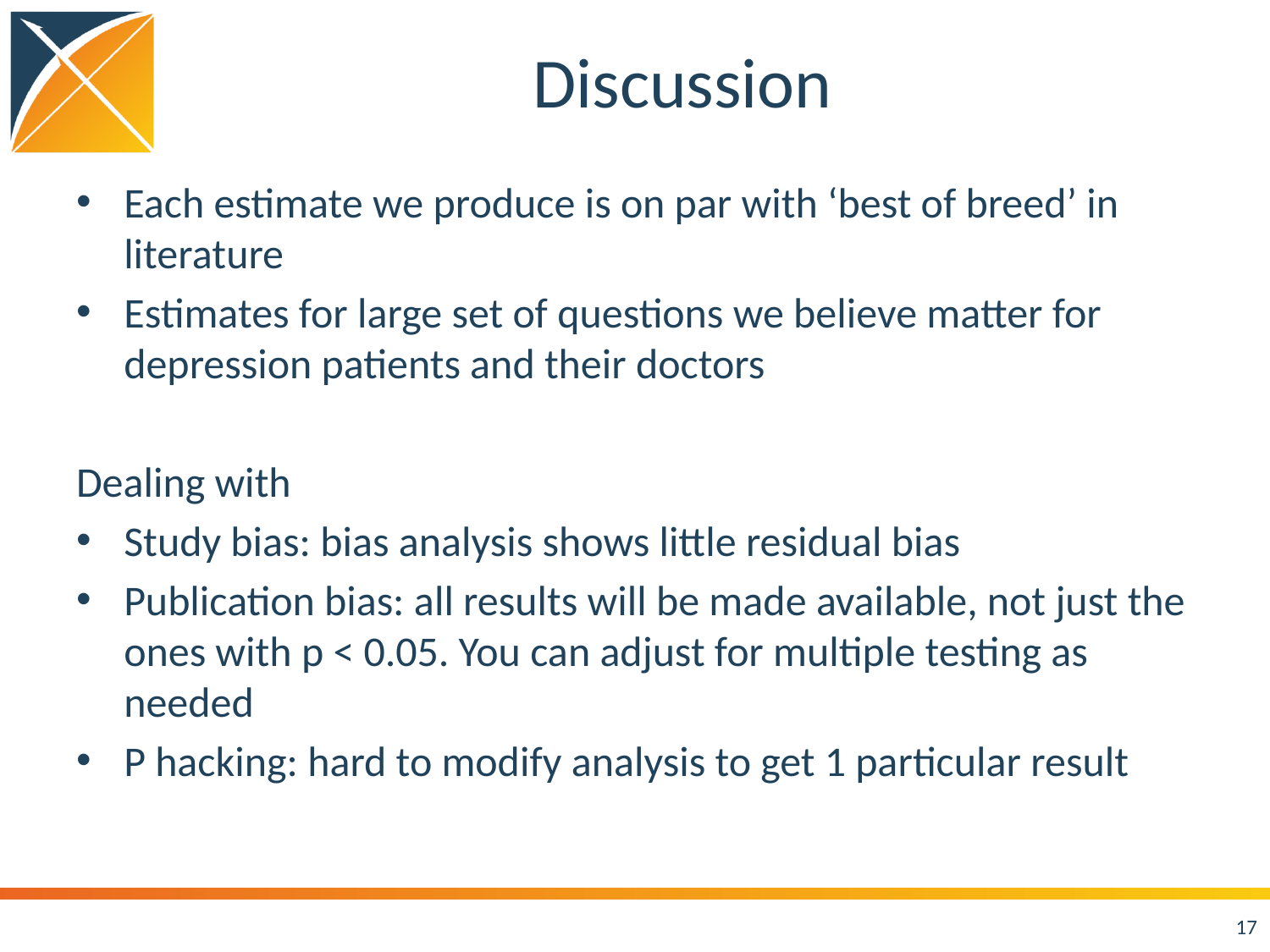

# Discussion
Each estimate we produce is on par with ‘best of breed’ in literature
Estimates for large set of questions we believe matter for depression patients and their doctors

Dealing with
Study bias: bias analysis shows little residual bias
Publication bias: all results will be made available, not just the ones with p < 0.05. You can adjust for multiple testing as needed
P hacking: hard to modify analysis to get 1 particular result

17